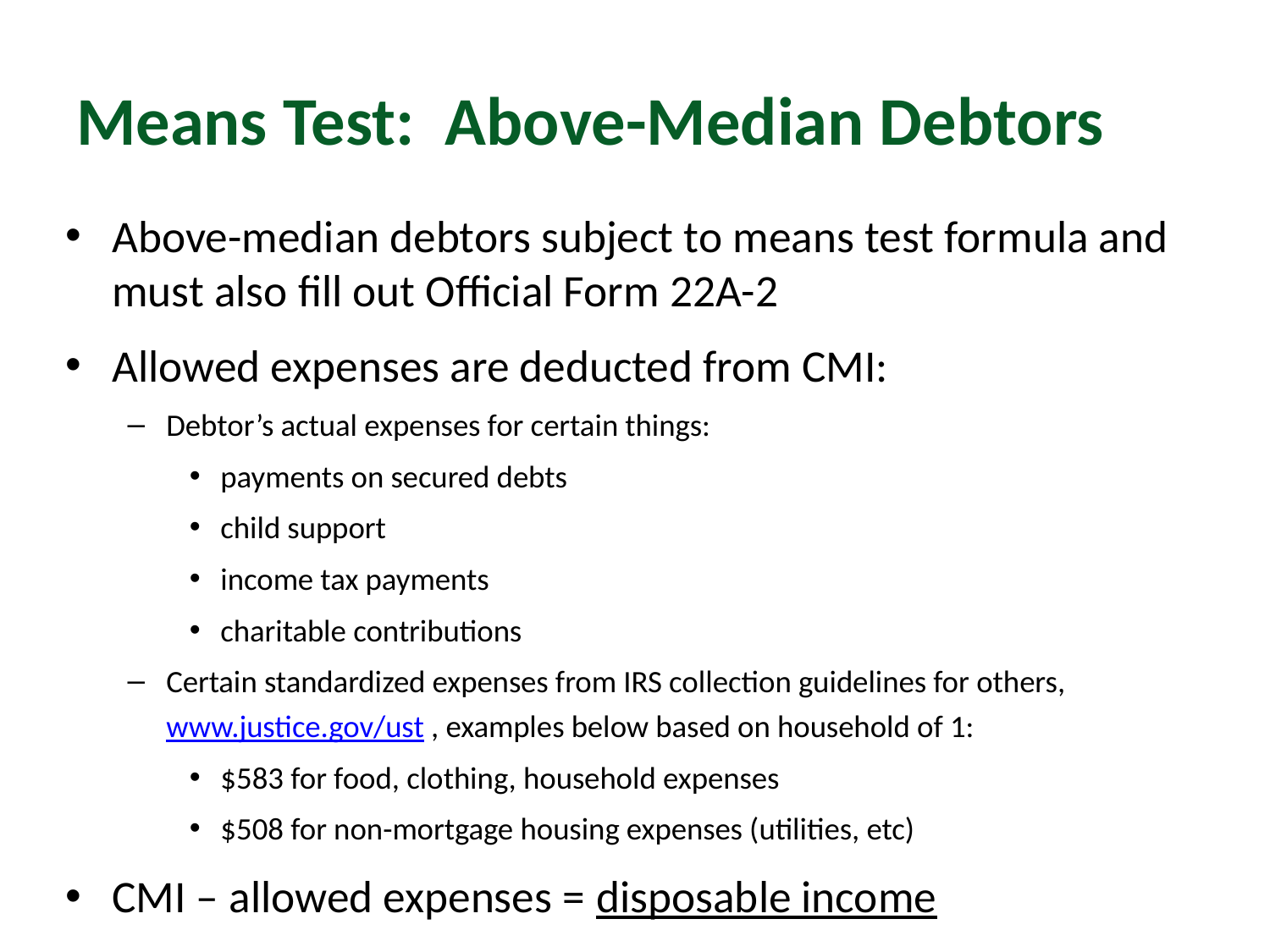

# Means Test:  Above-Median Debtors
Above-median debtors subject to means test formula and must also fill out Official Form 22A-2
Allowed expenses are deducted from CMI:
Debtor’s actual expenses for certain things:
payments on secured debts
child support
income tax payments
charitable contributions
Certain standardized expenses from IRS collection guidelines for others, www.justice.gov/ust , examples below based on household of 1:
$583 for food, clothing, household expenses
$508 for non-mortgage housing expenses (utilities, etc)
CMI – allowed expenses = disposable income